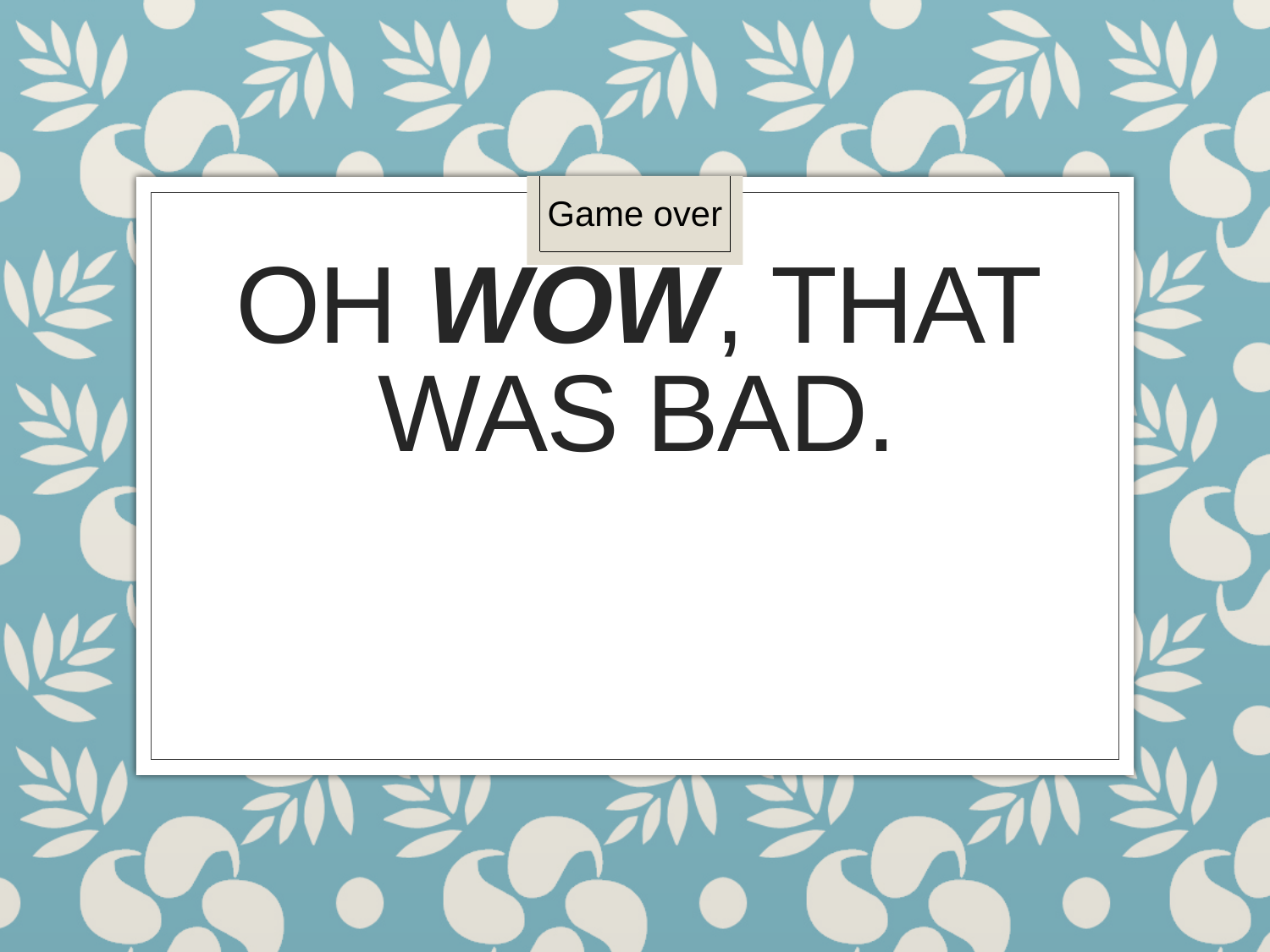

Game over
# Oh wow, that was bad.